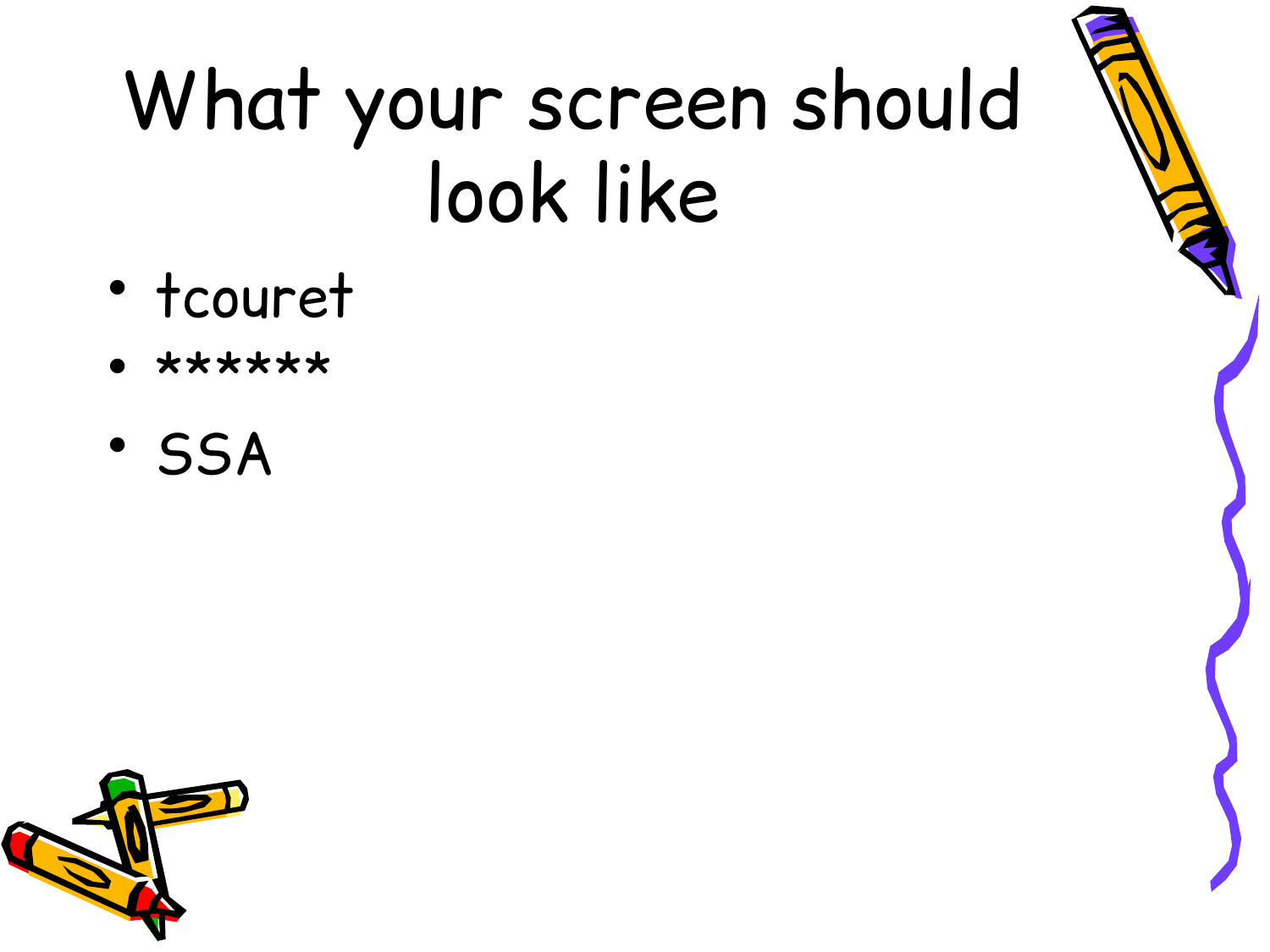

# What your screen should look like
tcouret
******
SSA